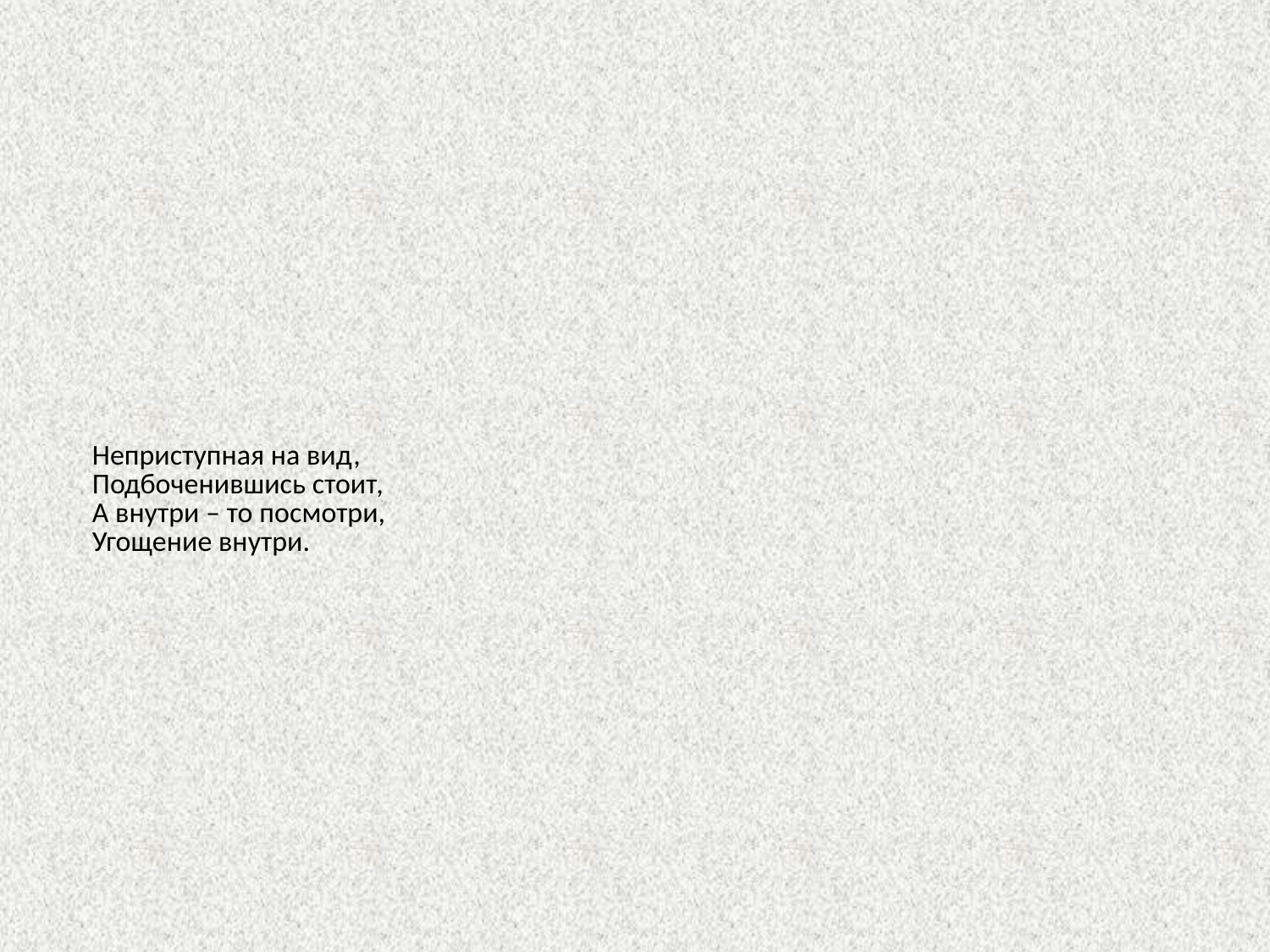

# Неприступная на вид, Подбоченившись стоит, А внутри – то посмотри, Угощение внутри.